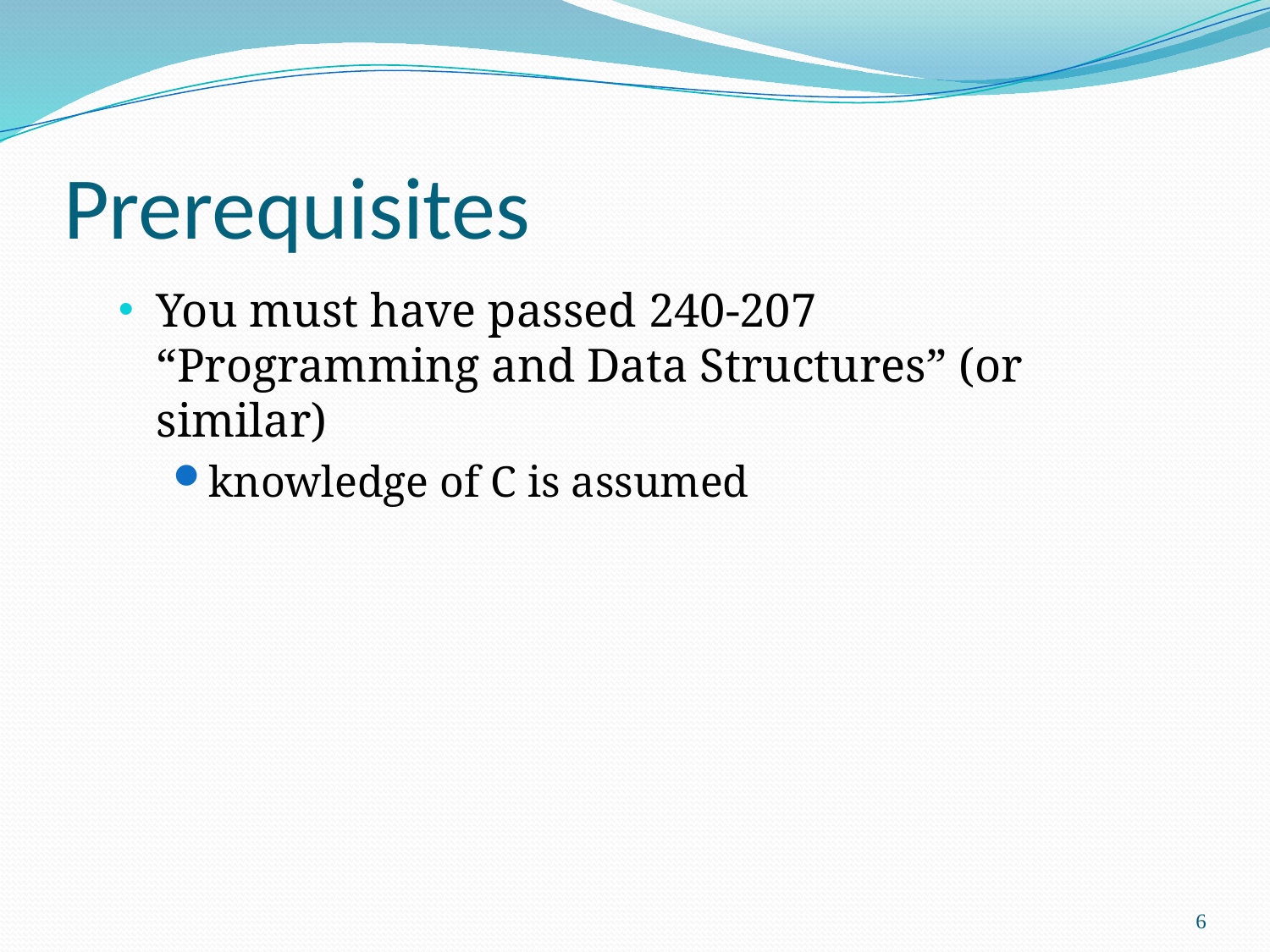

# Prerequisites
You must have passed 240-207 “Programming and Data Structures” (or similar)
knowledge of C is assumed
6